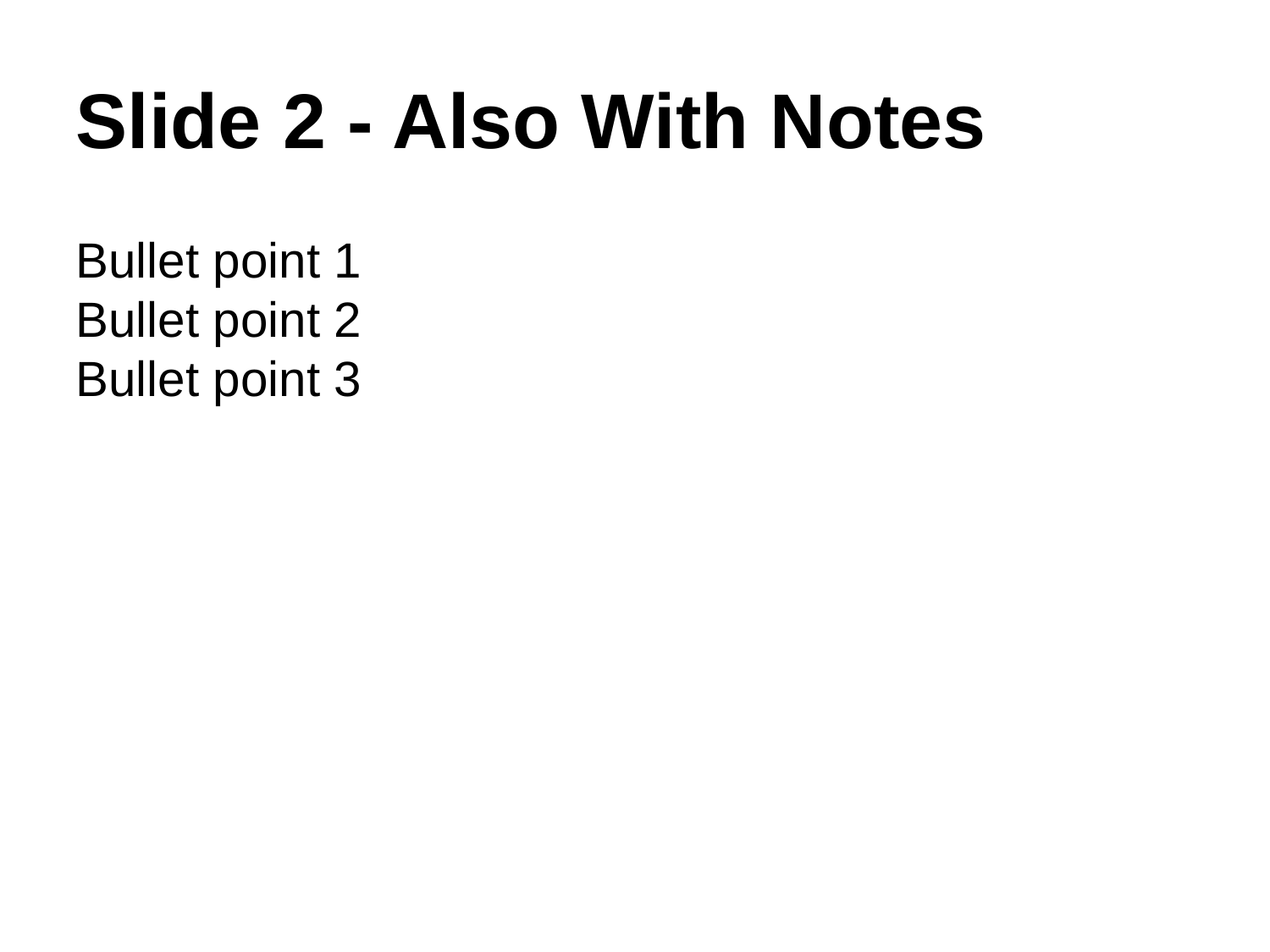

Slide 2 - Also With Notes
Bullet point 1
Bullet point 2
Bullet point 3